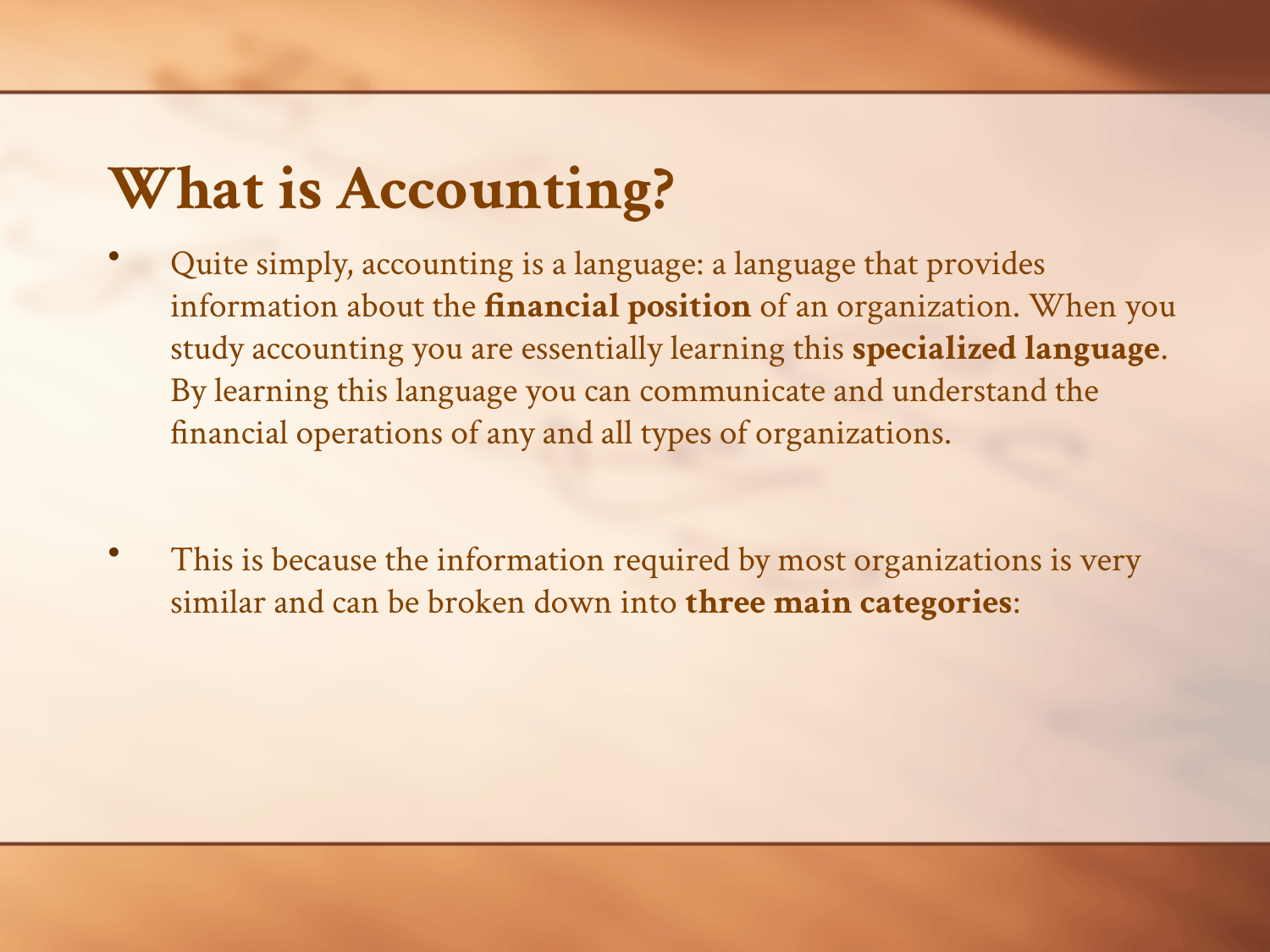

# What is Accounting?
Quite simply, accounting is a language: a language that provides information about the financial position of an organization. When you study accounting you are essentially learning this specialized language. By learning this language you can communicate and understand the financial operations of any and all types of organizations.

This is because the information required by most organizations is very similar and can be broken down into three main categories: